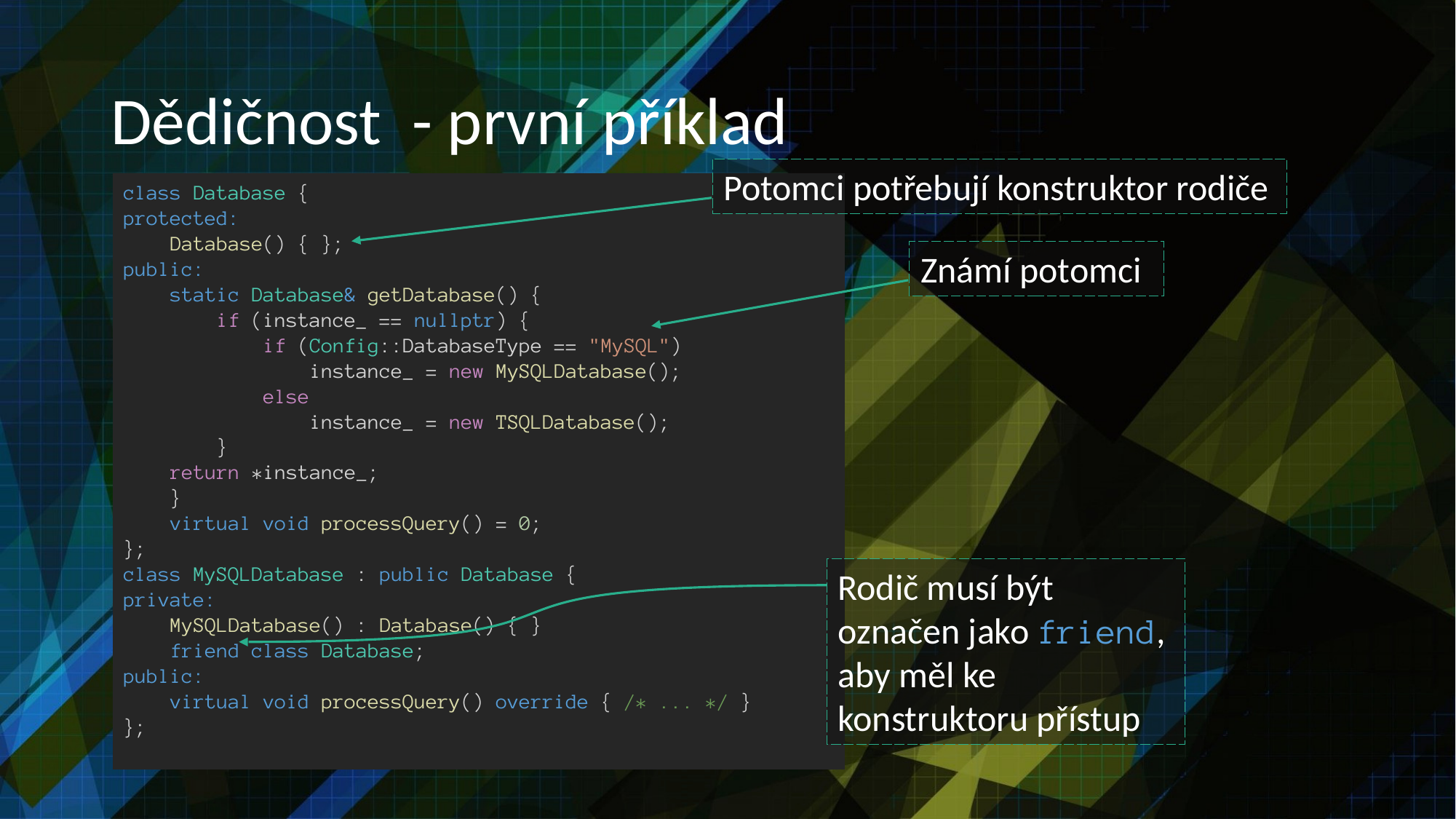

# Dědičnost  - první příklad
Potomci potřebují konstruktor rodiče
class Database {
protected:
    Database() { };
public:
    static Database& getDatabase() {
        if (instance_ == nullptr) {
            if (Config::DatabaseType == "MySQL")
                instance_ = new MySQLDatabase();
            else
                instance_ = new TSQLDatabase();
        }
    return *instance_;
    }
    virtual void processQuery() = 0;
};
class MySQLDatabase : public Database {
private:
    MySQLDatabase() : Database() { }
    friend class Database;
public:
    virtual void processQuery() override { /* ... */ }
};

Známí potomci
Rodič musí být označen jako friend, aby měl ke konstruktoru přístup